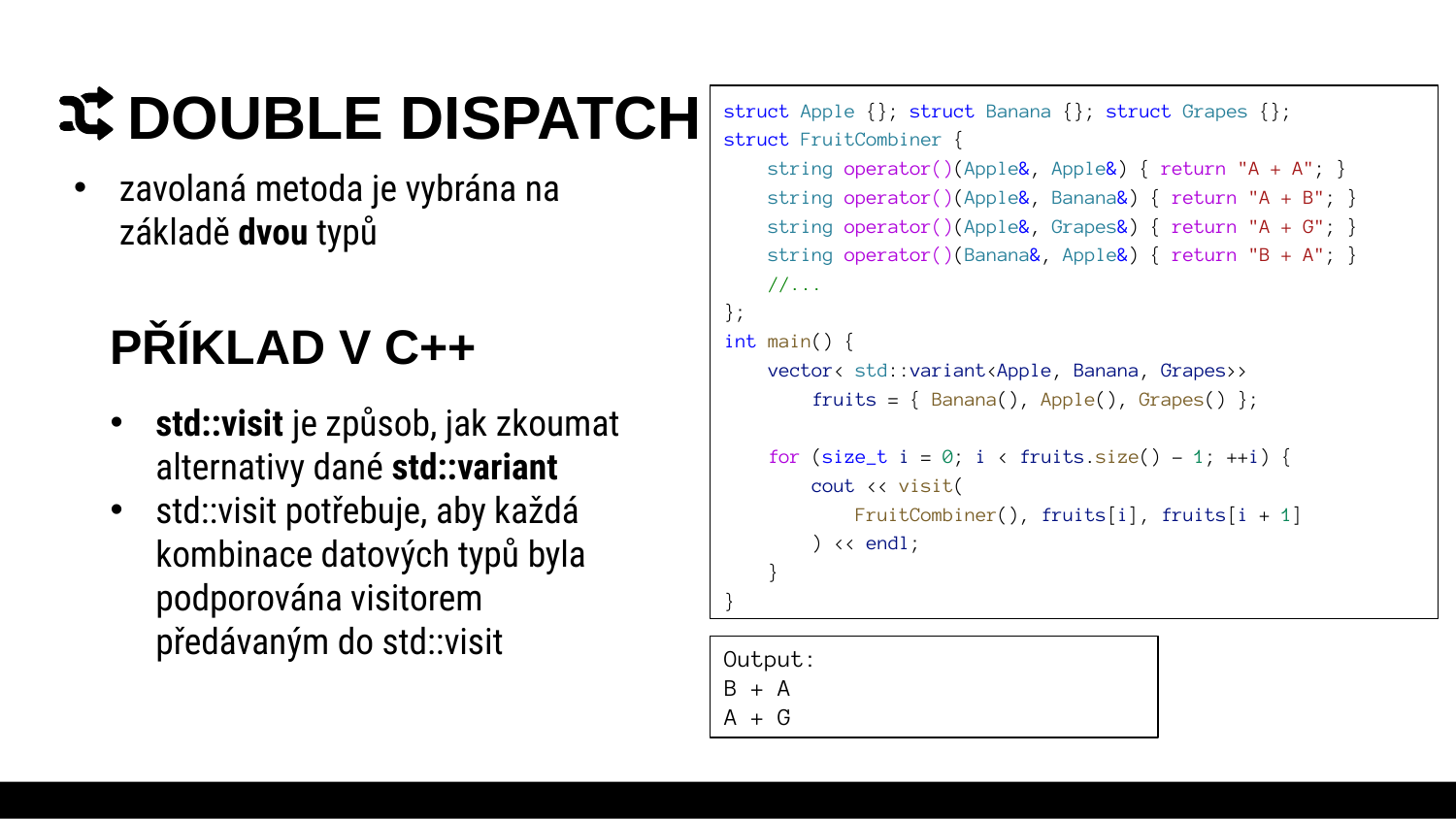

# DOUBLE DISPATCH
struct Apple {}; struct Banana {}; struct Grapes {};
struct FruitCombiner {
    string operator()(Apple&, Apple&) { return "A + A"; }
    string operator()(Apple&, Banana&) { return "A + B"; }
    string operator()(Apple&, Grapes&) { return "A + G"; }
    string operator()(Banana&, Apple&) { return "B + A"; }
    //...
};
int main() {
    vector< std::variant<Apple, Banana, Grapes>>
        fruits = { Banana(), Apple(), Grapes() };

    for (size_t i = 0; i < fruits.size() - 1; ++i) {
        cout << visit(
            FruitCombiner(), fruits[i], fruits[i + 1]
        ) << endl;
    }
}

zavolaná metoda je vybrána na základě dvou typů
PŘÍKLAD V C++
std::visit je způsob, jak zkoumat alternativy dané std::variant
std::visit potřebuje, aby každá kombinace datových typů byla podporována visitorem předávaným do std::visit
Output:
B + A
A + G